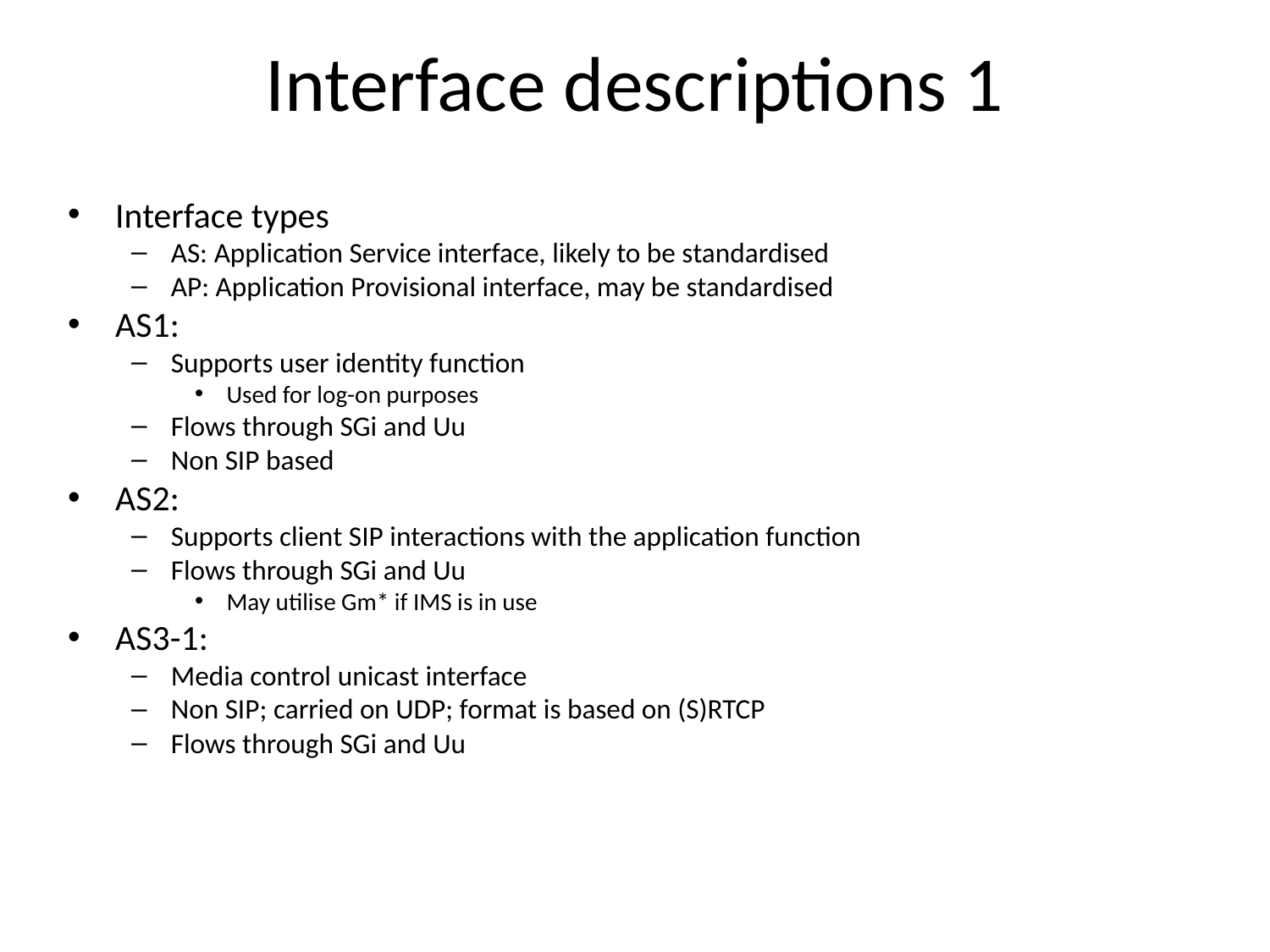

# Interface descriptions 1
Interface types
AS: Application Service interface, likely to be standardised
AP: Application Provisional interface, may be standardised
AS1:
Supports user identity function
Used for log-on purposes
Flows through SGi and Uu
Non SIP based
AS2:
Supports client SIP interactions with the application function
Flows through SGi and Uu
May utilise Gm* if IMS is in use
AS3-1:
Media control unicast interface
Non SIP; carried on UDP; format is based on (S)RTCP
Flows through SGi and Uu